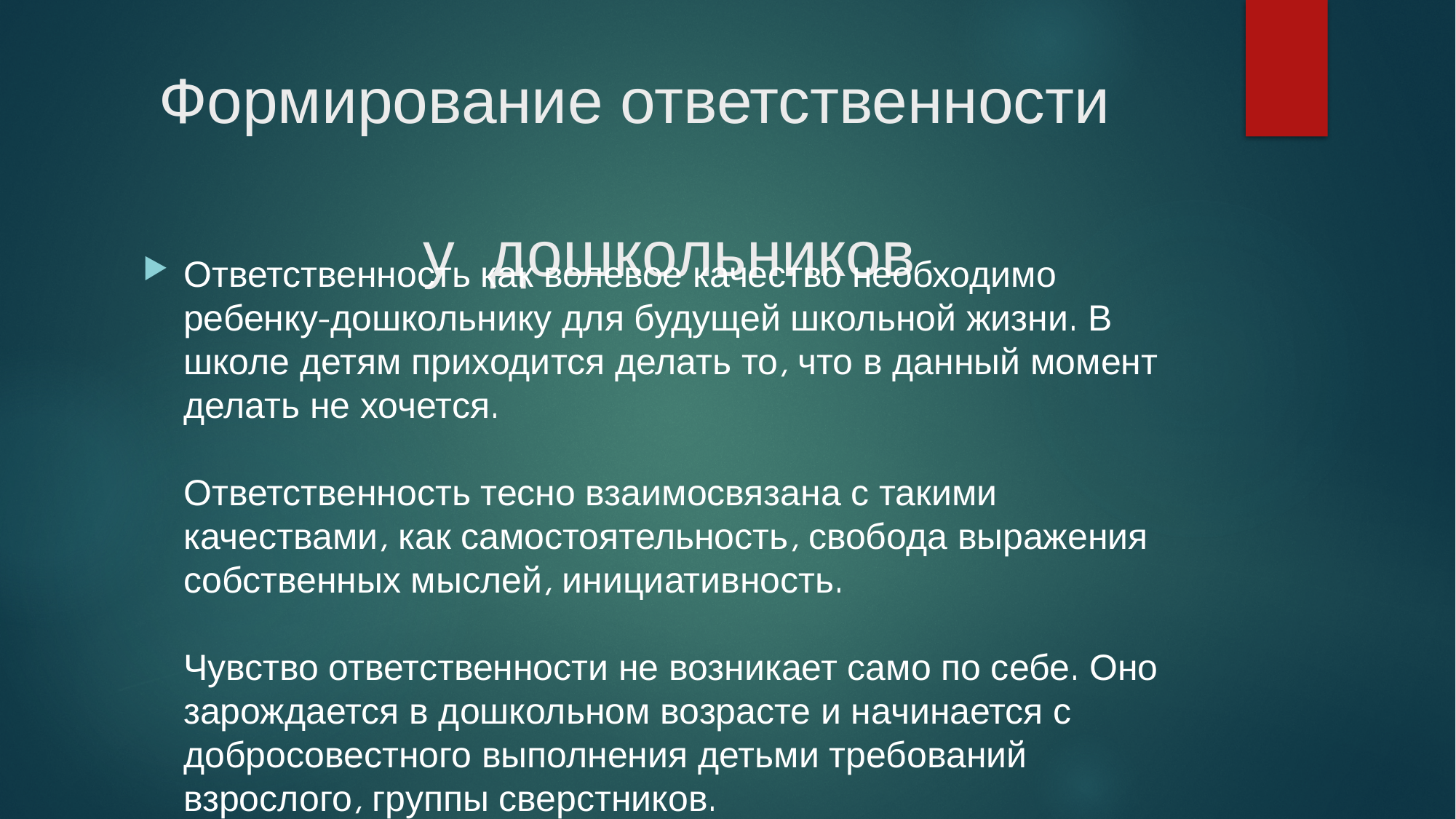

# Формирование ответственности у  дошкольников
Ответственность как волевое качество необходимо ребенку-дошкольнику для будущей школьной жизни. В школе детям приходится делать то, что в данный момент делать не хочется. 
Ответственность тесно взаимосвязана с такими качествами, как самостоятельность, свобода выражения собственных мыслей, инициативность.
Чувство ответственности не возникает само по себе. Оно зарождается в дошкольном возрасте и начинается с добросовестного выполнения детьми требований взрослого, группы сверстников.